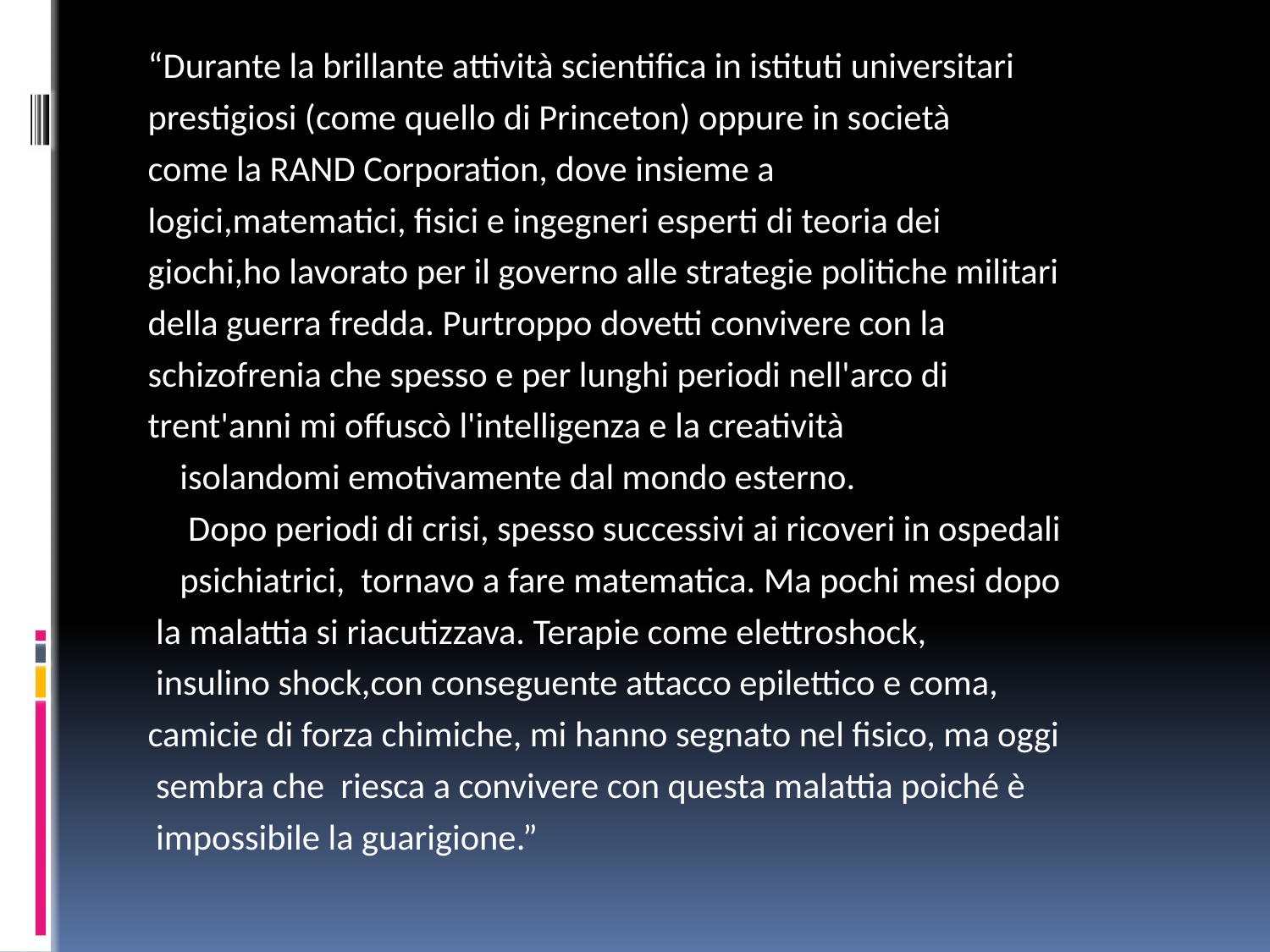

“Durante la brillante attività scientifica in istituti universitari
prestigiosi (come quello di Princeton) oppure in società
come la RAND Corporation, dove insieme a
logici,matematici, fisici e ingegneri esperti di teoria dei
giochi,ho lavorato per il governo alle strategie politiche militari
della guerra fredda. Purtroppo dovetti convivere con la
schizofrenia che spesso e per lunghi periodi nell'arco di
trent'anni mi offuscò l'intelligenza e la creatività
    isolandomi emotivamente dal mondo esterno.
     Dopo periodi di crisi, spesso successivi ai ricoveri in ospedali
    psichiatrici,  tornavo a fare matematica. Ma pochi mesi dopo
 la malattia si riacutizzava. Terapie come elettroshock,
 insulino shock,con conseguente attacco epilettico e coma,
camicie di forza chimiche, mi hanno segnato nel fisico, ma oggi
 sembra che  riesca a convivere con questa malattia poiché è
 impossibile la guarigione.”